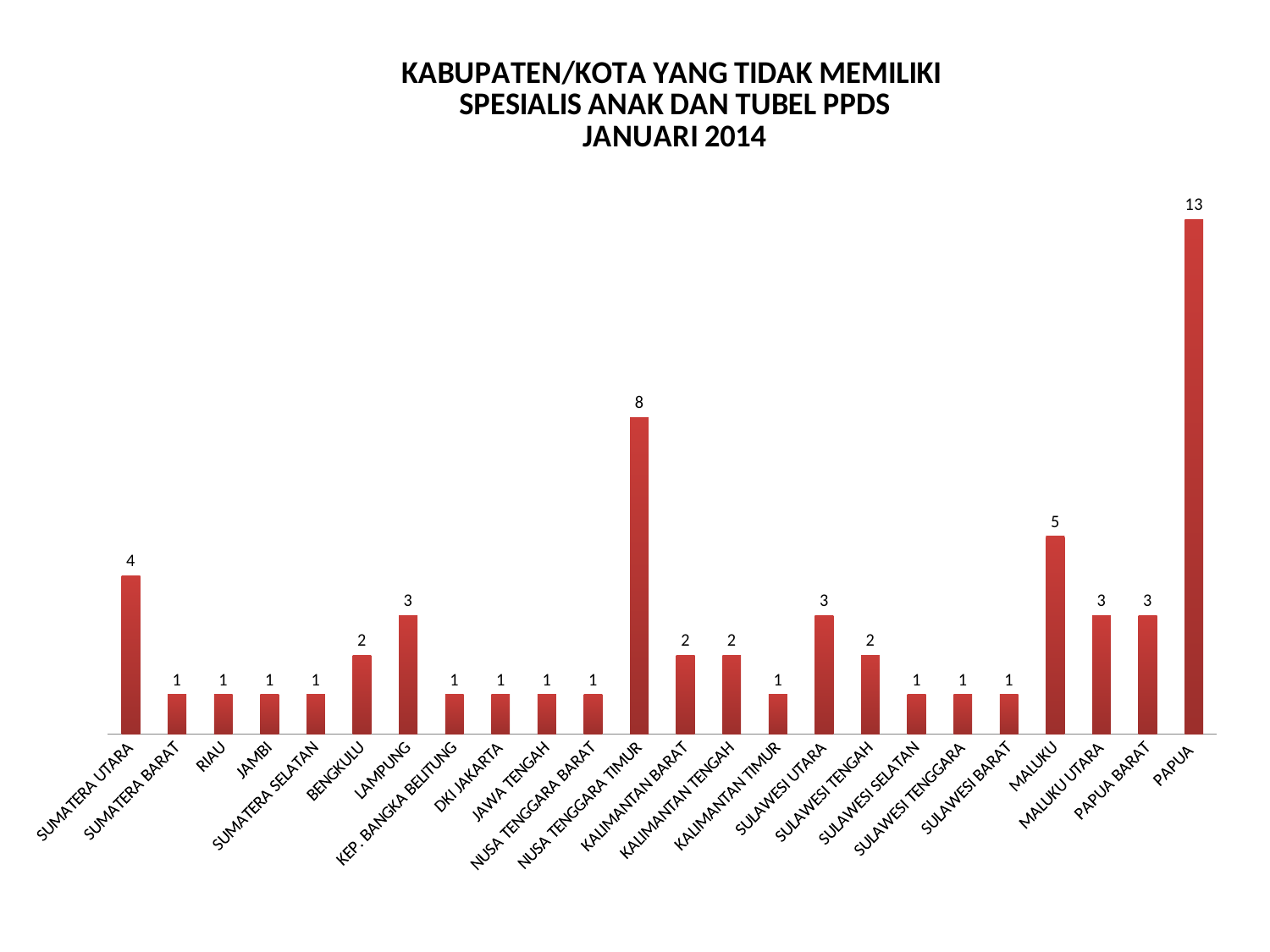

### Chart: KABUPATEN/KOTA YANG TIDAK MEMILIKI
SPESIALIS ANAK DAN TUBEL PPDS
JANUARI 2014

| Category | Column1 |
|---|---|
| SUMATERA UTARA | 4.0 |
| SUMATERA BARAT | 1.0 |
| RIAU | 1.0 |
| JAMBI | 1.0 |
| SUMATERA SELATAN | 1.0 |
| BENGKULU | 2.0 |
| LAMPUNG | 3.0 |
| KEP. BANGKA BELITUNG | 1.0 |
| DKI JAKARTA | 1.0 |
| JAWA TENGAH | 1.0 |
| NUSA TENGGARA BARAT | 1.0 |
| NUSA TENGGARA TIMUR | 8.0 |
| KALIMANTAN BARAT | 2.0 |
| KALIMANTAN TENGAH | 2.0 |
| KALIMANTAN TIMUR | 1.0 |
| SULAWESI UTARA | 3.0 |
| SULAWESI TENGAH | 2.0 |
| SULAWESI SELATAN | 1.0 |
| SULAWESI TENGGARA | 1.0 |
| SULAWESI BARAT | 1.0 |
| MALUKU | 5.0 |
| MALUKU UTARA | 3.0 |
| PAPUA BARAT | 3.0 |
| PAPUA  | 13.0 |